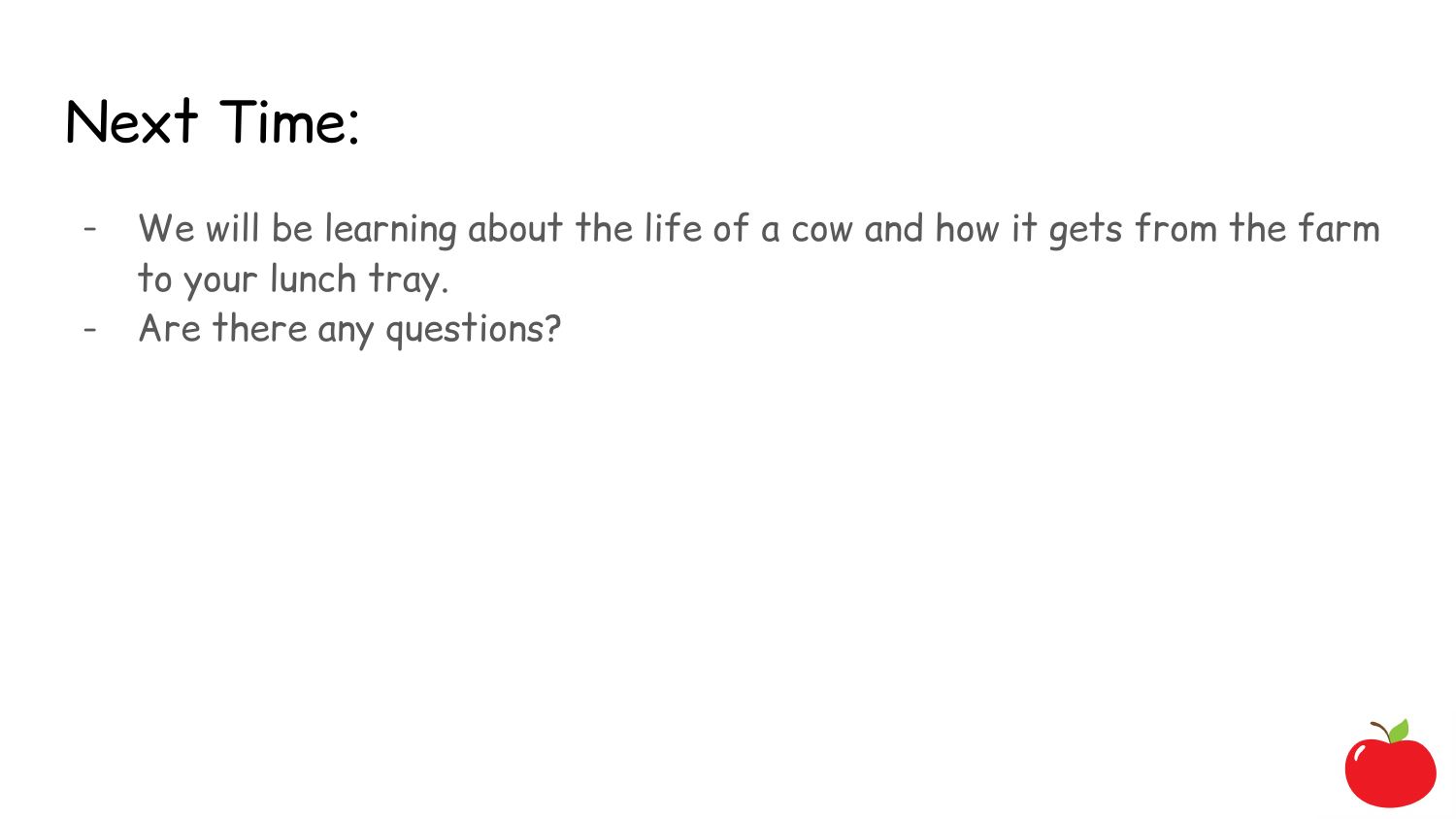

# Next Time:
We will be learning about the life of a cow and how it gets from the farm to your lunch tray.
Are there any questions?